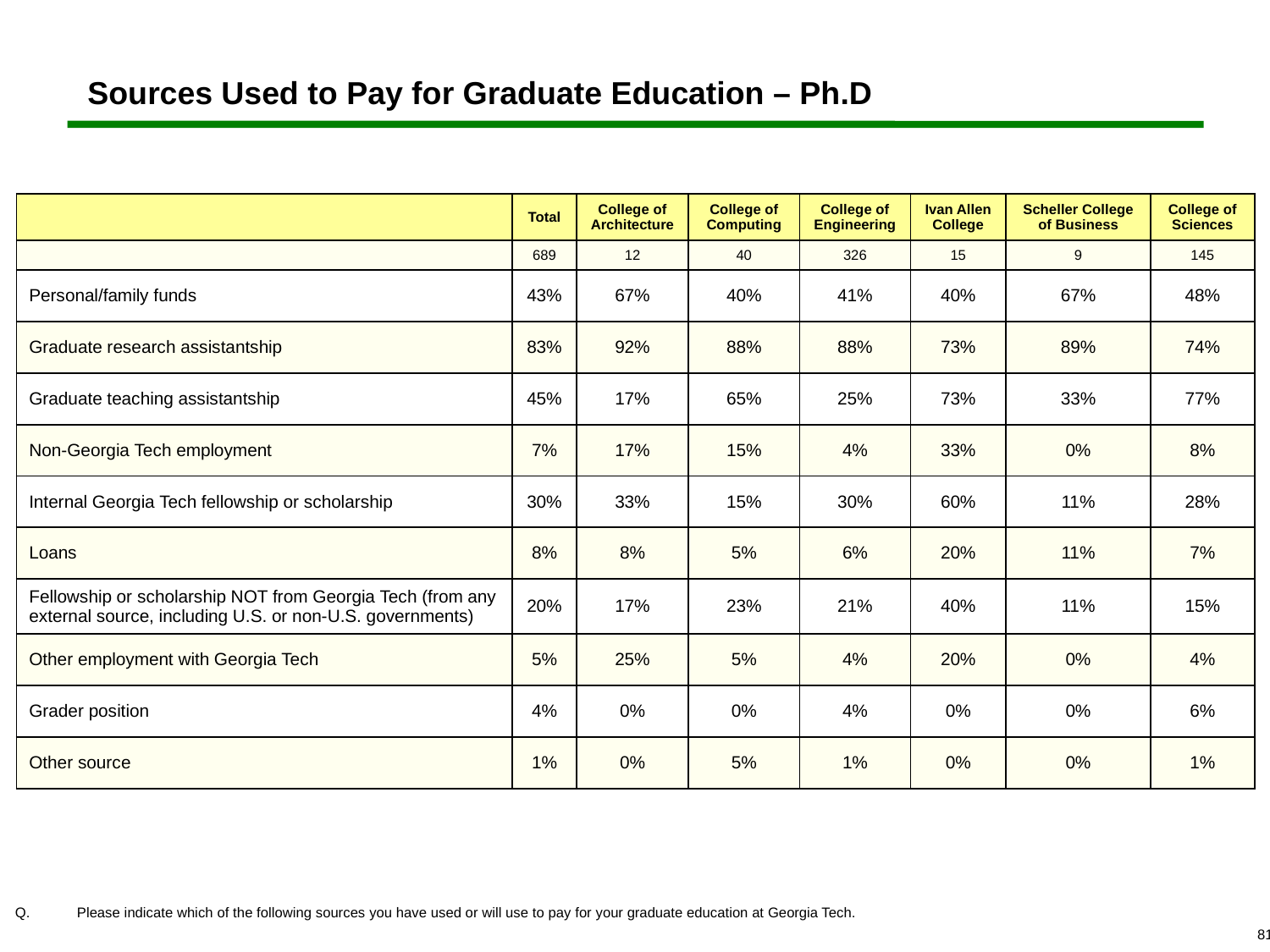

# Sources Used to Pay for Graduate Education – Ph.D
|  | Total | College of Architecture | College of Computing | College of Engineering | Ivan Allen College | Scheller College of Business | College of Sciences |
| --- | --- | --- | --- | --- | --- | --- | --- |
|  | 689 | 12 | 40 | 326 | 15 | 9 | 145 |
| Personal/family funds | 43% | 67% | 40% | 41% | 40% | 67% | 48% |
| Graduate research assistantship | 83% | 92% | 88% | 88% | 73% | 89% | 74% |
| Graduate teaching assistantship | 45% | 17% | 65% | 25% | 73% | 33% | 77% |
| Non-Georgia Tech employment | 7% | 17% | 15% | 4% | 33% | 0% | 8% |
| Internal Georgia Tech fellowship or scholarship | 30% | 33% | 15% | 30% | 60% | 11% | 28% |
| Loans | 8% | 8% | 5% | 6% | 20% | 11% | 7% |
| Fellowship or scholarship NOT from Georgia Tech (from any external source, including U.S. or non-U.S. governments) | 20% | 17% | 23% | 21% | 40% | 11% | 15% |
| Other employment with Georgia Tech | 5% | 25% | 5% | 4% | 20% | 0% | 4% |
| Grader position | 4% | 0% | 0% | 4% | 0% | 0% | 6% |
| Other source | 1% | 0% | 5% | 1% | 0% | 0% | 1% |
 	Please indicate which of the following sources you have used or will use to pay for your graduate education at Georgia Tech.